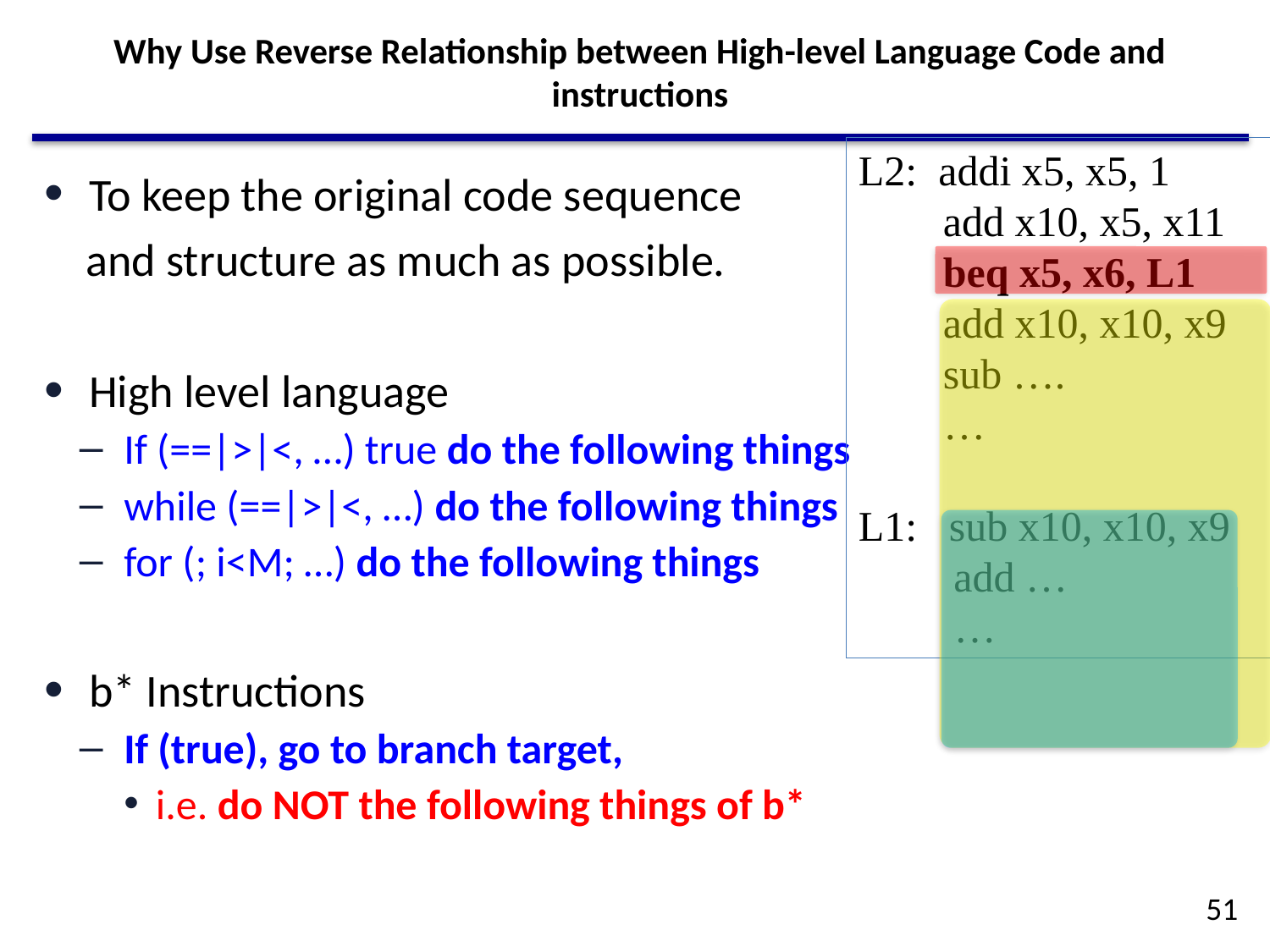

# Why Use Reverse Relationship between High-level Language Code and instructions
L2:  addi x5, x5, 1
        add x10, x5, x11
        beq x5, x6, L1
        add x10, x10, x9
        sub ….
        …

L1:   sub x10, x10, x9
         add …
         …
To keep the original code sequence
    and structure as much as possible.

High level language
If (==|>|<, …) true do the following things
while (==|>|<, …) do the following things
for (; i<M; …) do the following things

b* Instructions
If (true), go to branch target,
i.e. do NOT the following things of b*

51